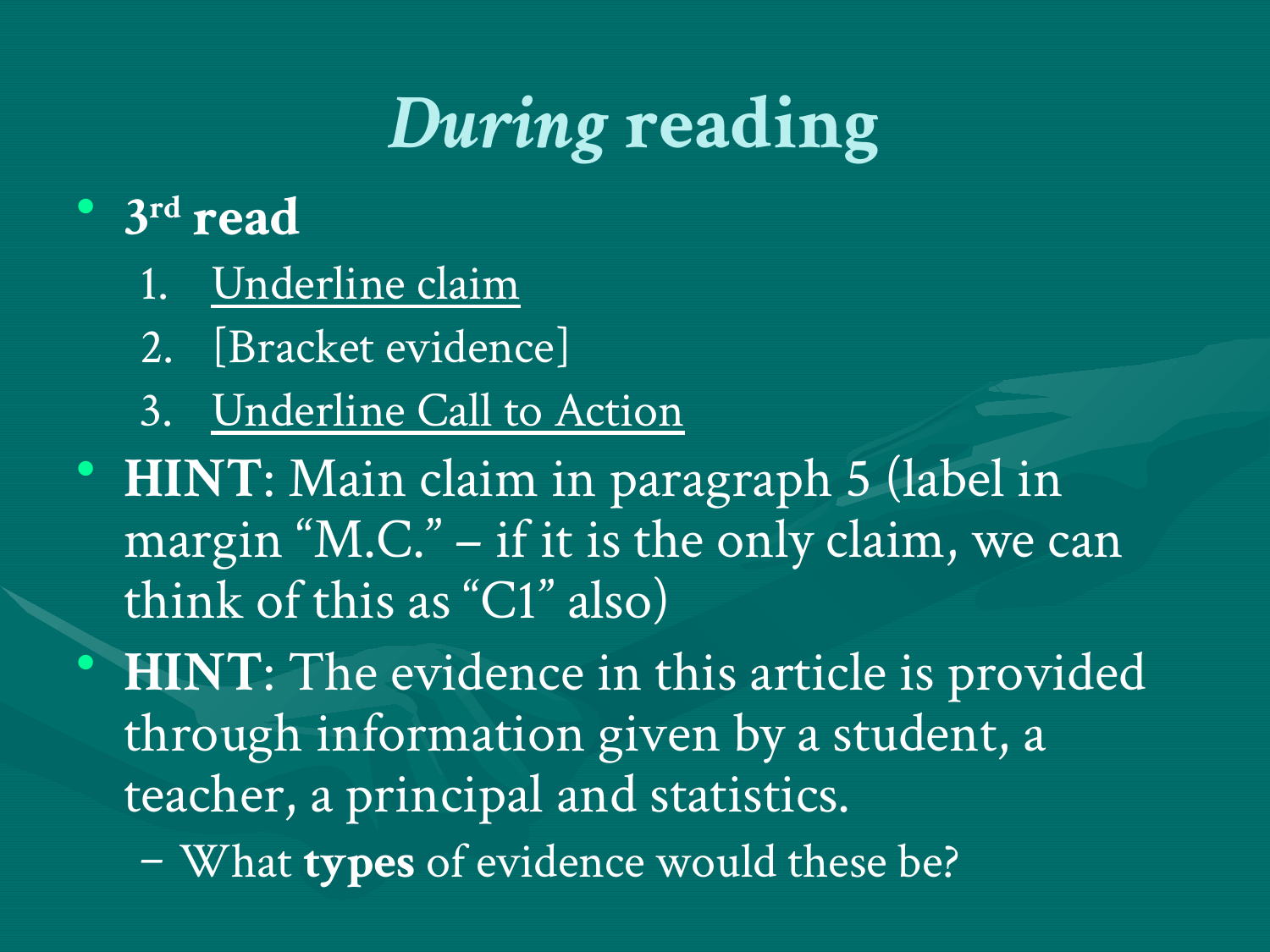

# During reading
3rd read
Underline claim
[Bracket evidence]
Underline Call to Action
HINT: Main claim in paragraph 5 (label in margin “M.C.” – if it is the only claim, we can think of this as “C1” also)
HINT: The evidence in this article is provided through information given by a student, a teacher, a principal and statistics.
What types of evidence would these be?